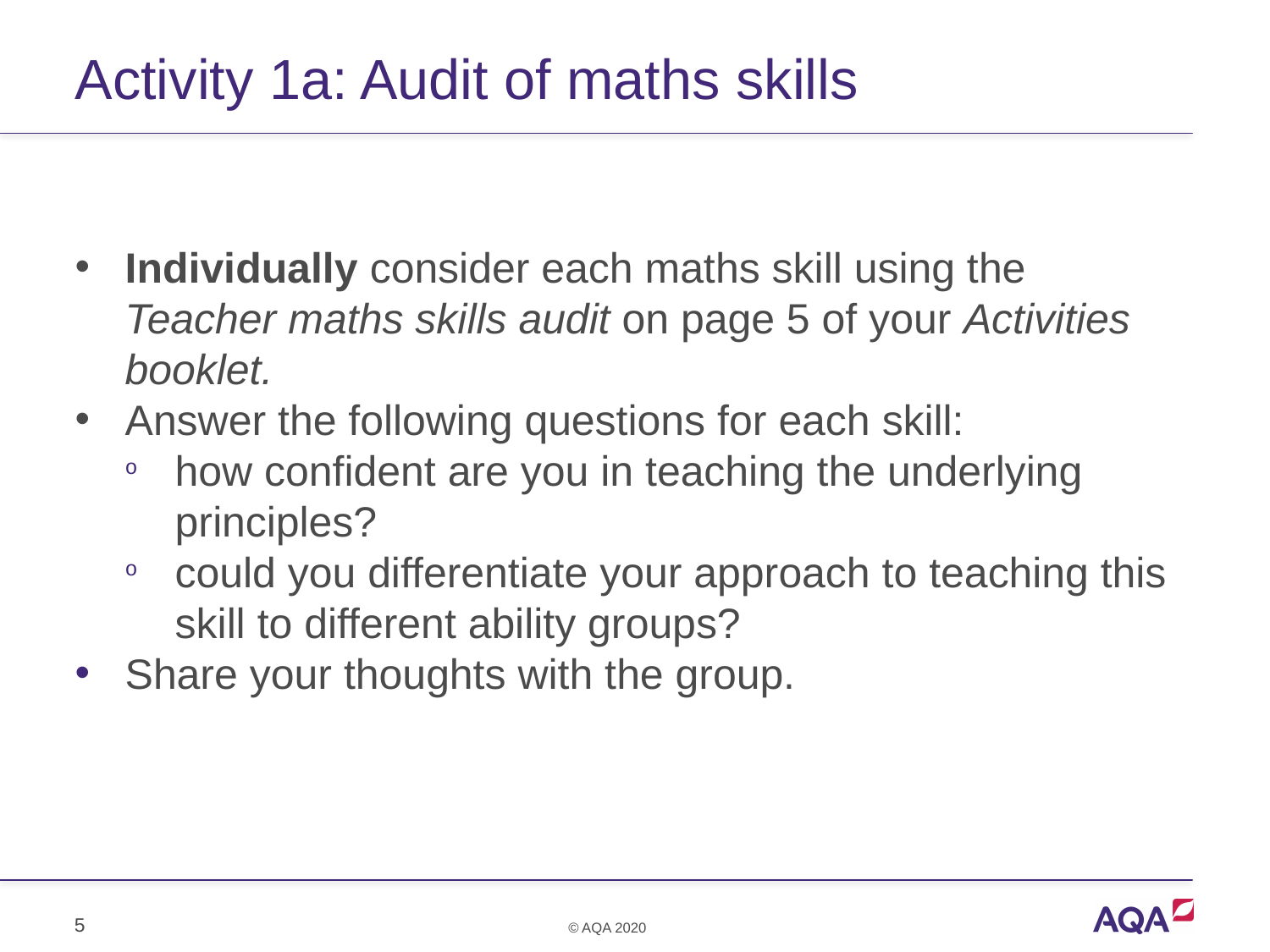

# Activity 1a: Audit of maths skills
Individually consider each maths skill using the Teacher maths skills audit on page 5 of your Activities booklet.
Answer the following questions for each skill:
how confident are you in teaching the underlying principles?
could you differentiate your approach to teaching this skill to different ability groups?
Share your thoughts with the group.

5
© AQA 2020